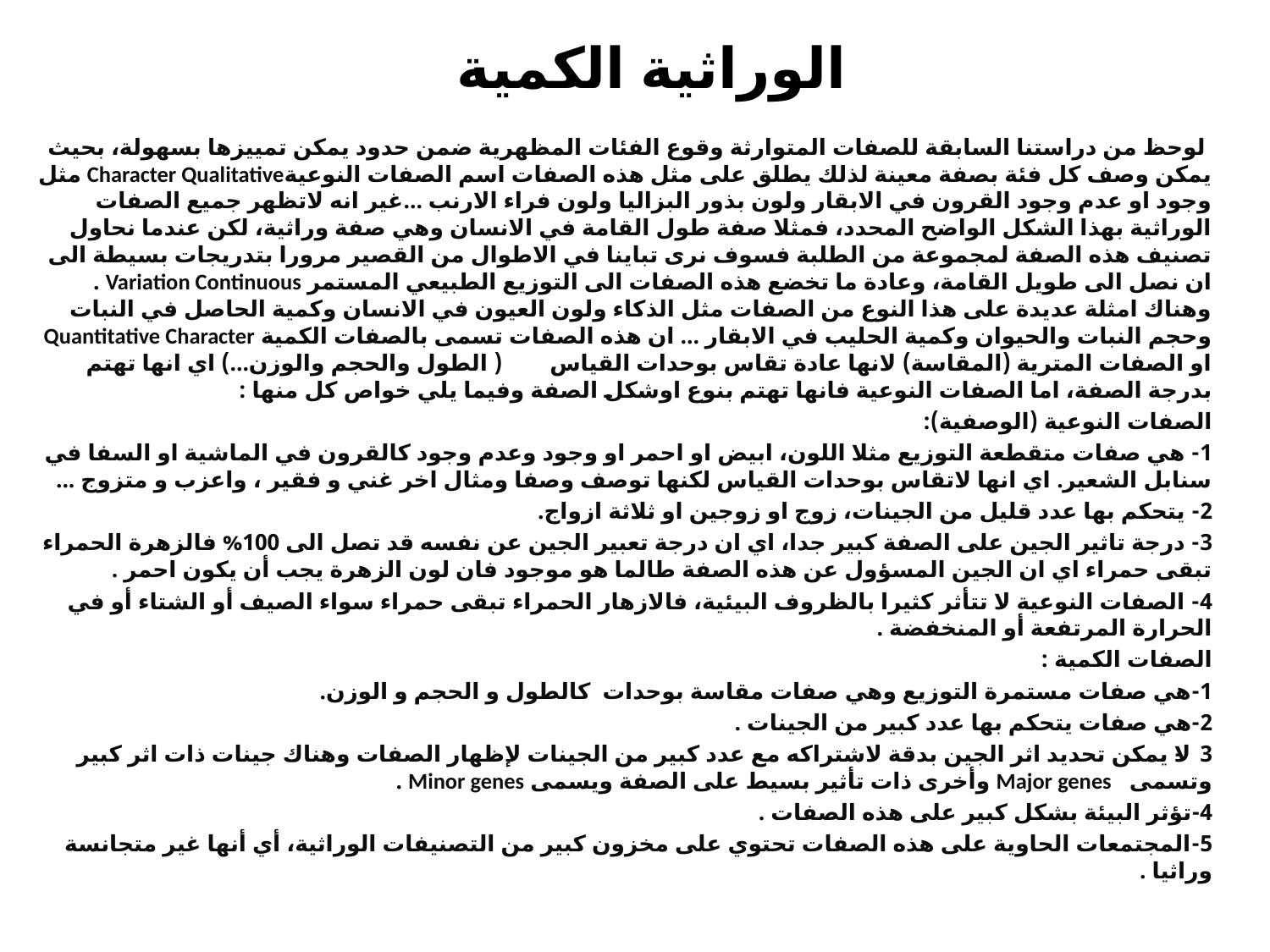

# الوراثية الكمية
 لوحظ من دراستنا السابقة للصفات المتوارثة وقوع الفئات المظهرية ضمن حدود يمكن تمييزها بسهولة، بحيث يمكن وصف كل فئة بصفة معينة لذلك يطلق على مثل هذه الصفات اسم الصفات النوعيةCharacter Qualitative مثل وجود او عدم وجود القرون في الابقار ولون بذور البزاليا ولون فراء الارنب ...غير انه لاتظهر جميع الصفات الوراثية بهذا الشكل الواضح المحدد، فمثلا صفة طول القامة في الانسان وهي صفة وراثية، لكن عندما نحاول تصنيف هذه الصفة لمجموعة من الطلبة فسوف نرى تباينا في الاطوال من القصير مرورا بتدريجات بسيطة الى ان نصل الى طويل القامة، وعادة ما تخضع هذه الصفات الى التوزيع الطبيعي المستمر Variation Continuous . وهناك امثلة عديدة على هذا النوع من الصفات مثل الذكاء ولون العيون في الانسان وكمية الحاصل في النبات وحجم النبات والحيوان وكمية الحليب في الابقار ... ان هذه الصفات تسمى بالصفات الكمية Quantitative Character  او الصفات المترية (المقاسة) لانها عادة تقاس بوحدات القياس        ( الطول والحجم والوزن...) اي انها تهتم بدرجة الصفة، اما الصفات النوعية فانها تهتم بنوع اوشكل الصفة وفيما يلي خواص كل منها :
الصفات النوعية (الوصفية):
1- هي صفات متقطعة التوزيع مثلا اللون، ابيض او احمر او وجود وعدم وجود كالقرون في الماشية او السفا في سنابل الشعير. اي انها لاتقاس بوحدات القياس لكنها توصف وصفا ومثال اخر غني و فقير ، واعزب و متزوج ...
2- يتحكم بها عدد قليل من الجينات، زوج او زوجين او ثلاثة ازواج.
3- درجة تاثير الجين على الصفة كبير جدا، اي ان درجة تعبير الجين عن نفسه قد تصل الى 100% فالزهرة الحمراء تبقى حمراء اي ان الجين المسؤول عن هذه الصفة طالما هو موجود فان لون الزهرة يجب أن يكون احمر .
4- الصفات النوعية لا تتأثر كثيرا بالظروف البيئية، فالازهار الحمراء تبقى حمراء سواء الصيف أو الشتاء أو في الحرارة المرتفعة أو المنخفضة .
الصفات الكمية :
1-هي صفات مستمرة التوزيع وهي صفات مقاسة بوحدات  كالطول و الحجم و الوزن.
2-هي صفات يتحكم بها عدد كبير من الجينات .
3-لا يمكن تحديد اثر الجين بدقة لاشتراكه مع عدد كبير من الجينات لإظهار الصفات وهناك جينات ذات اثر كبير وتسمى   Major genes وأخرى ذات تأثير بسيط على الصفة ويسمى Minor genes .
4-تؤثر البيئة بشكل كبير على هذه الصفات .
5-المجتمعات الحاوية على هذه الصفات تحتوي على مخزون كبير من التصنيفات الوراثية، أي أنها غير متجانسة وراثيا .